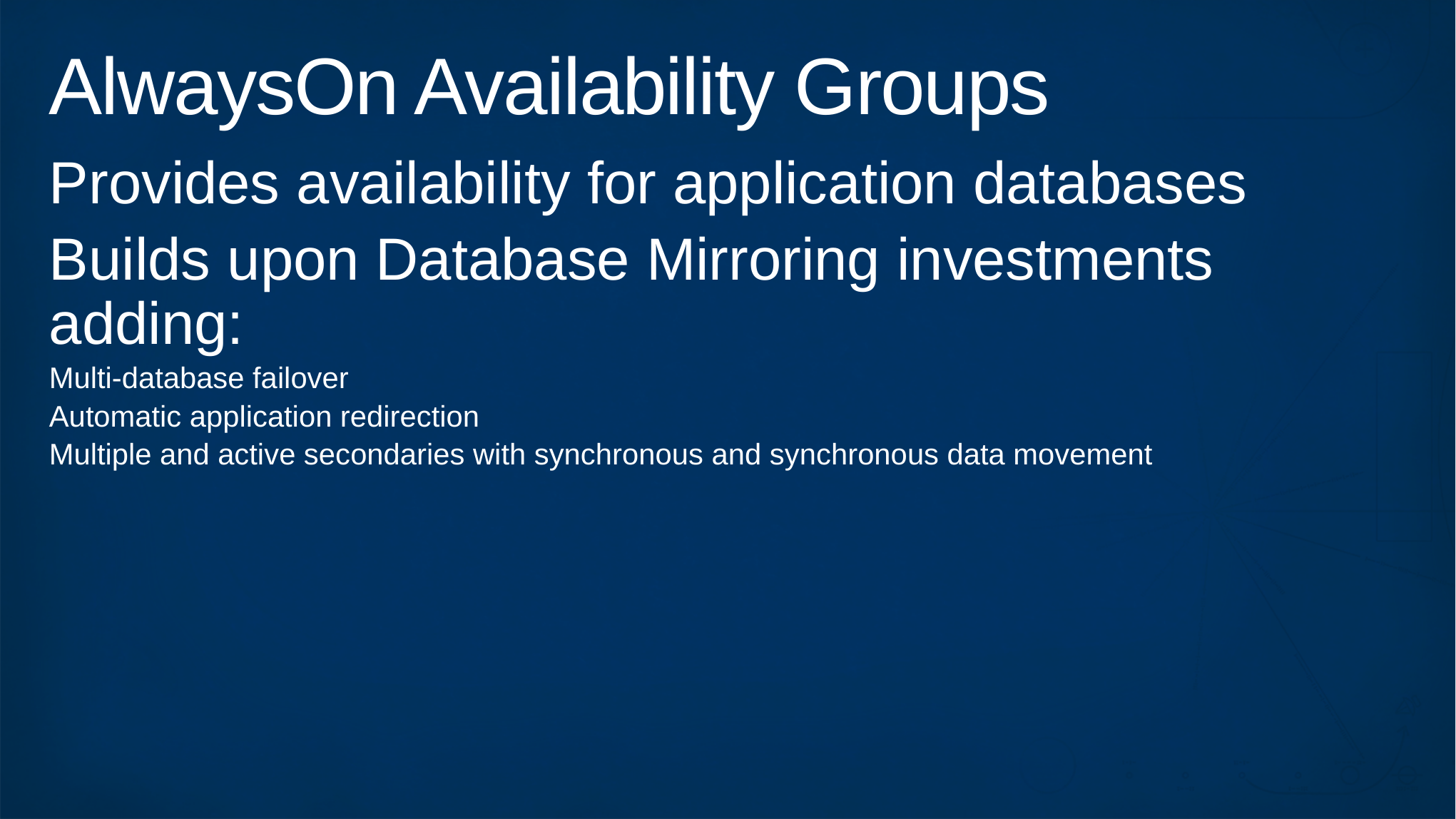

# AlwaysOn Availability Groups
Provides availability for application databases
Builds upon Database Mirroring investments adding:
Multi-database failover
Automatic application redirection
Multiple and active secondaries with synchronous and synchronous data movement